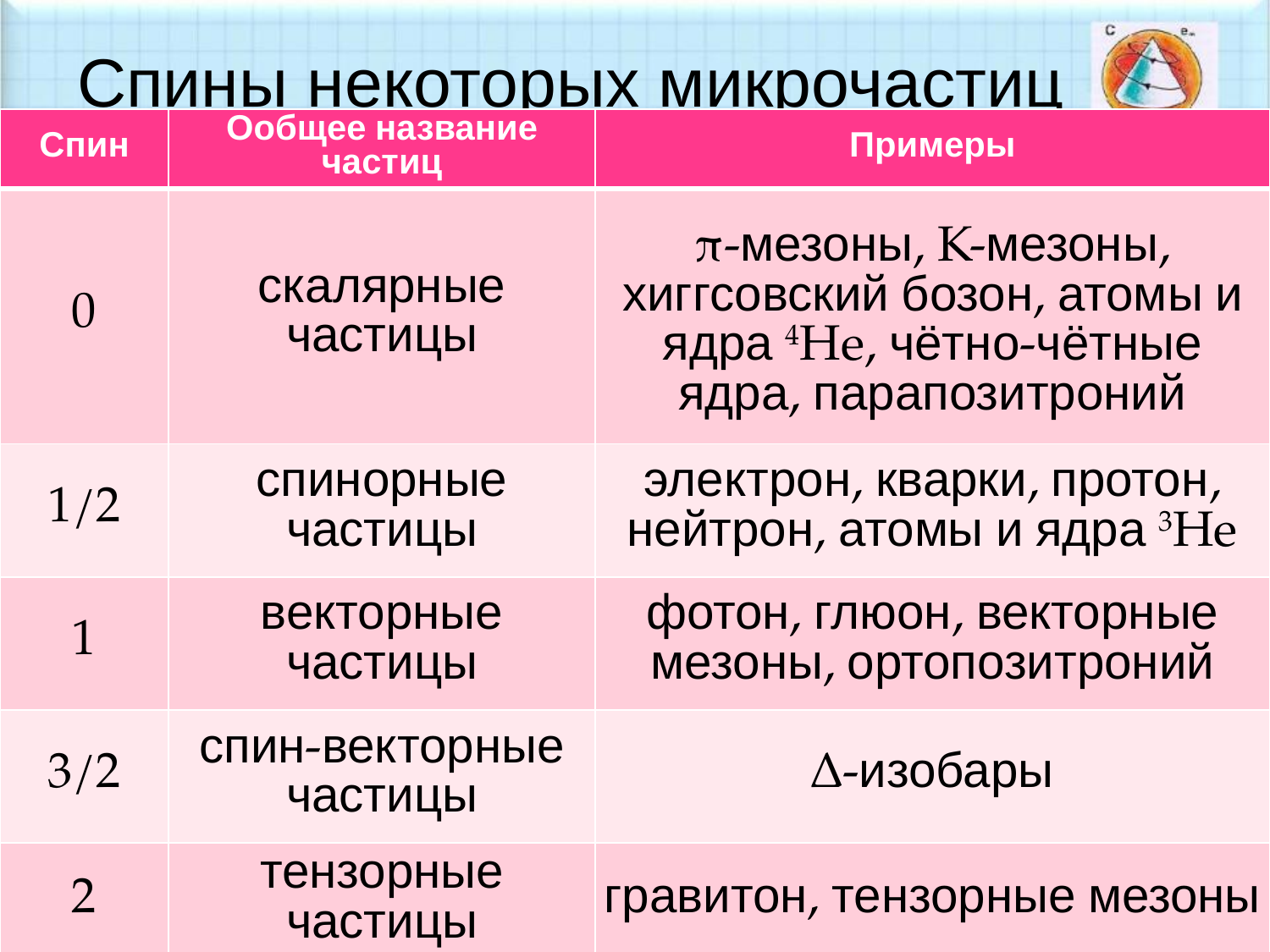

# Спины некоторых микрочастиц
| Спин | Ообщее название частиц | Примеры |
| --- | --- | --- |
| 0 | скалярные частицы | π-мезоны, K-мезоны, хиггсовский бозон, атомы и ядра 4He, чётно-чётные ядра, парапозитроний |
| 1/2 | спинорные частицы | электрон, кварки, протон, нейтрон, атомы и ядра 3He |
| 1 | векторные частицы | фотон, глюон, векторные мезоны, ортопозитроний |
| 3/2 | спин-векторные частицы | Δ-изобары |
| 2 | тензорные частицы | гравитон, тензорные мезоны |